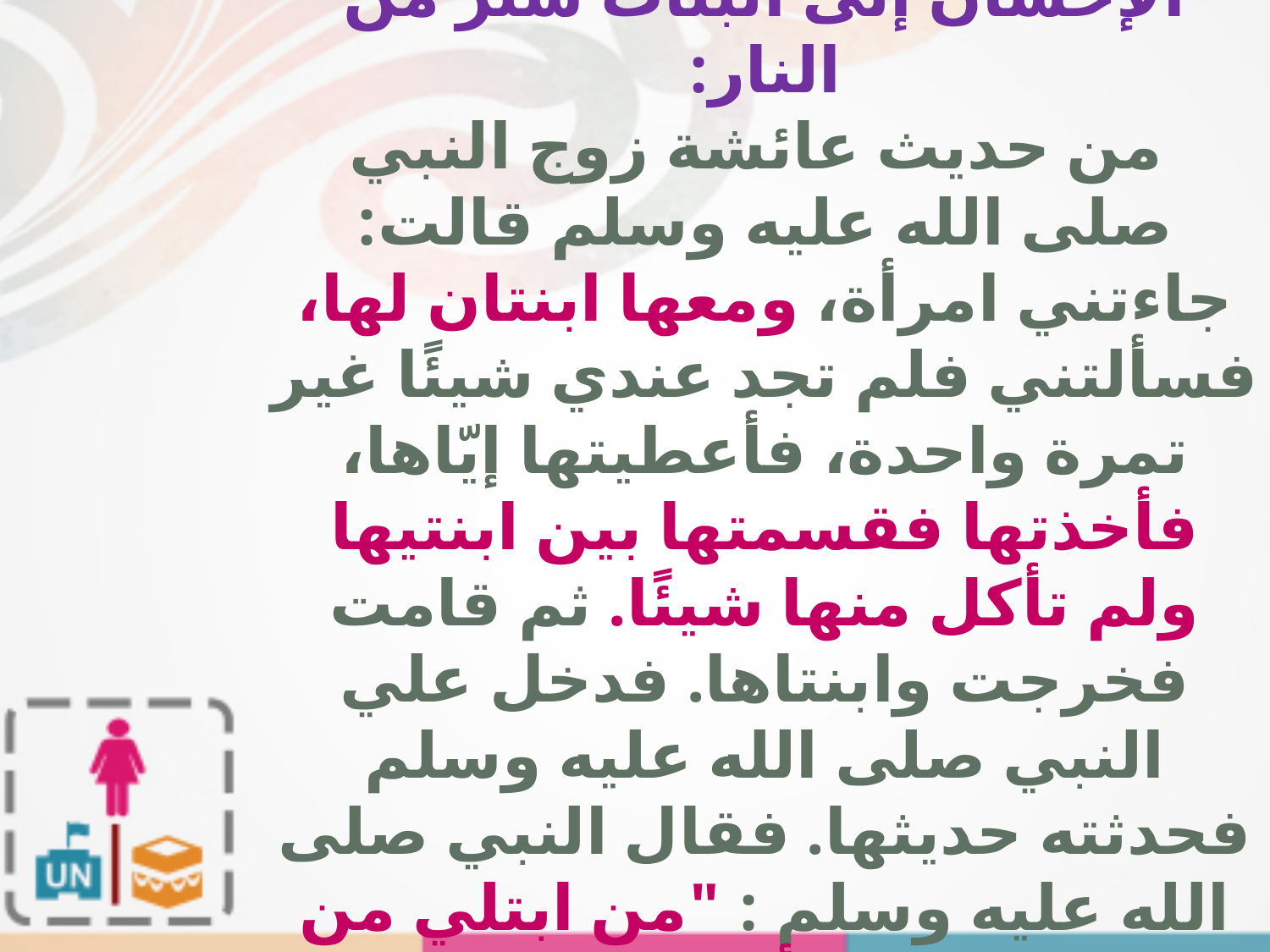

حق المرأة بنتًا:
الإحسان إلى البنات ستر من النار:
 من حديث عائشة زوج النبي صلى الله عليه وسلم قالت: جاءتني امرأة، ومعها ابنتان لها، فسألتني فلم تجد عندي شيئًا غير تمرة واحدة، فأعطيتها إيّاها، فأخذتها فقسمتها بين ابنتيها ولم تأكل منها شيئًا. ثم قامت فخرجت وابنتاها. فدخل علي النبي صلى الله عليه وسلم فحدثته حديثها. فقال النبي صلى الله عليه وسلم : "من ابتلي من البنات بشيء فأحسن إليهن، كن له سترًا من النار"